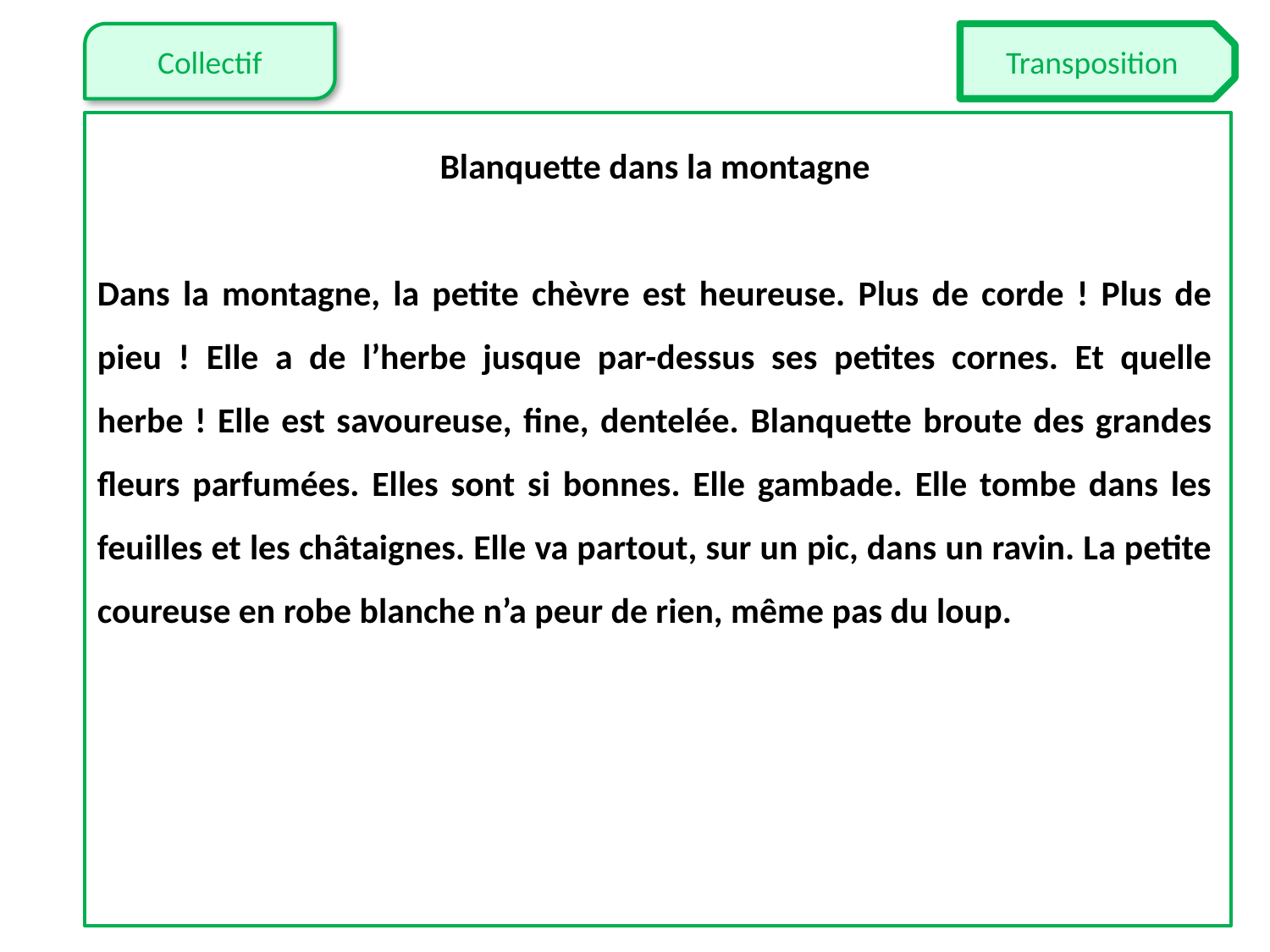

Blanquette dans la montagne

Dans la montagne, la petite chèvre est heureuse. Plus de corde ! Plus de pieu ! Elle a de l’herbe jusque par-dessus ses petites cornes. Et quelle herbe ! Elle est savoureuse, fine, dentelée. Blanquette broute des grandes fleurs parfumées. Elles sont si bonnes. Elle gambade. Elle tombe dans les feuilles et les châtaignes. Elle va partout, sur un pic, dans un ravin. La petite coureuse en robe blanche n’a peur de rien, même pas du loup.